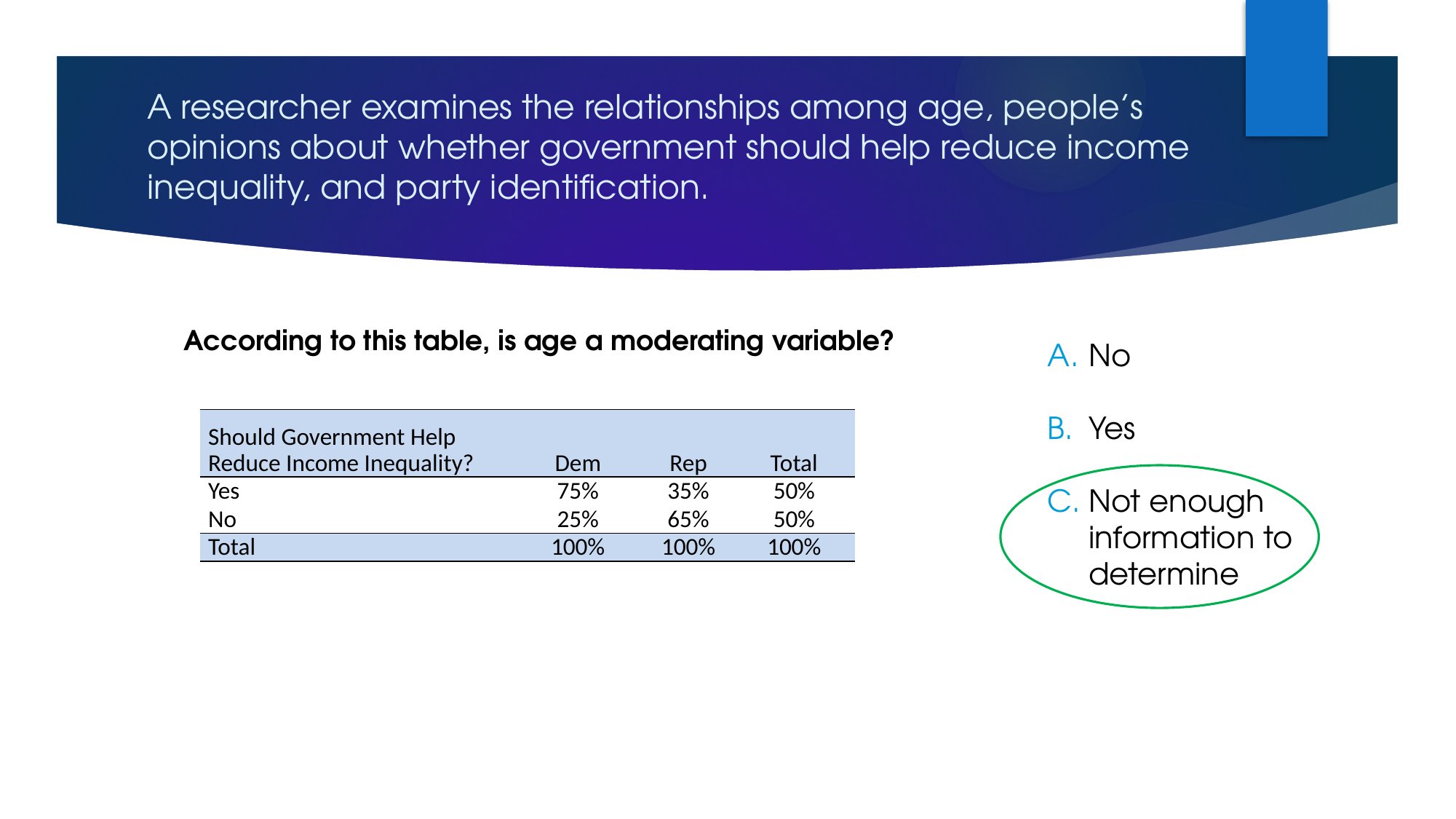

# A researcher examines the relationships among age, people’s opinions about whether government should help reduce income inequality, and party identification.
According to this table, is age a moderating variable?
No

Yes

Not enough information to determine
| Should Government Help Reduce Income Inequality? | Dem | Rep | Total |
| --- | --- | --- | --- |
| Yes | 75% | 35% | 50% |
| No | 25% | 65% | 50% |
| Total | 100% | 100% | 100% |